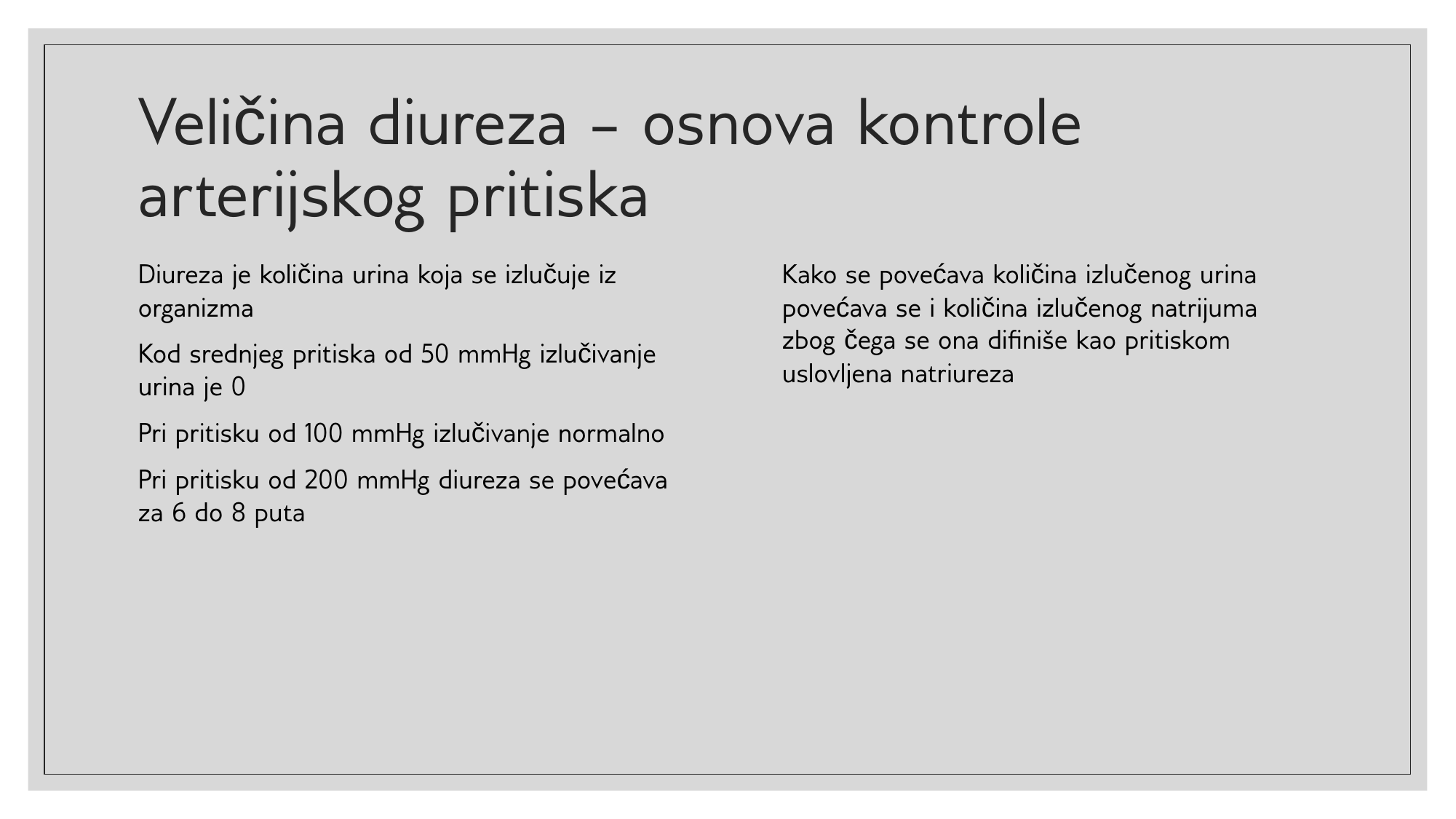

# Veličina diureza – osnova kontrole arterijskog pritiska
Diureza je količina urina koja se izlučuje iz organizma
Kod srednjeg pritiska od 50 mmHg izlučivanje urina je 0
Pri pritisku od 100 mmHg izlučivanje normalno
Pri pritisku od 200 mmHg diureza se povećava za 6 do 8 puta

Kako se povećava količina izlučenog urina povećava se i količina izlučenog natrijuma zbog čega se ona difiniše kao pritiskom uslovljena natriureza